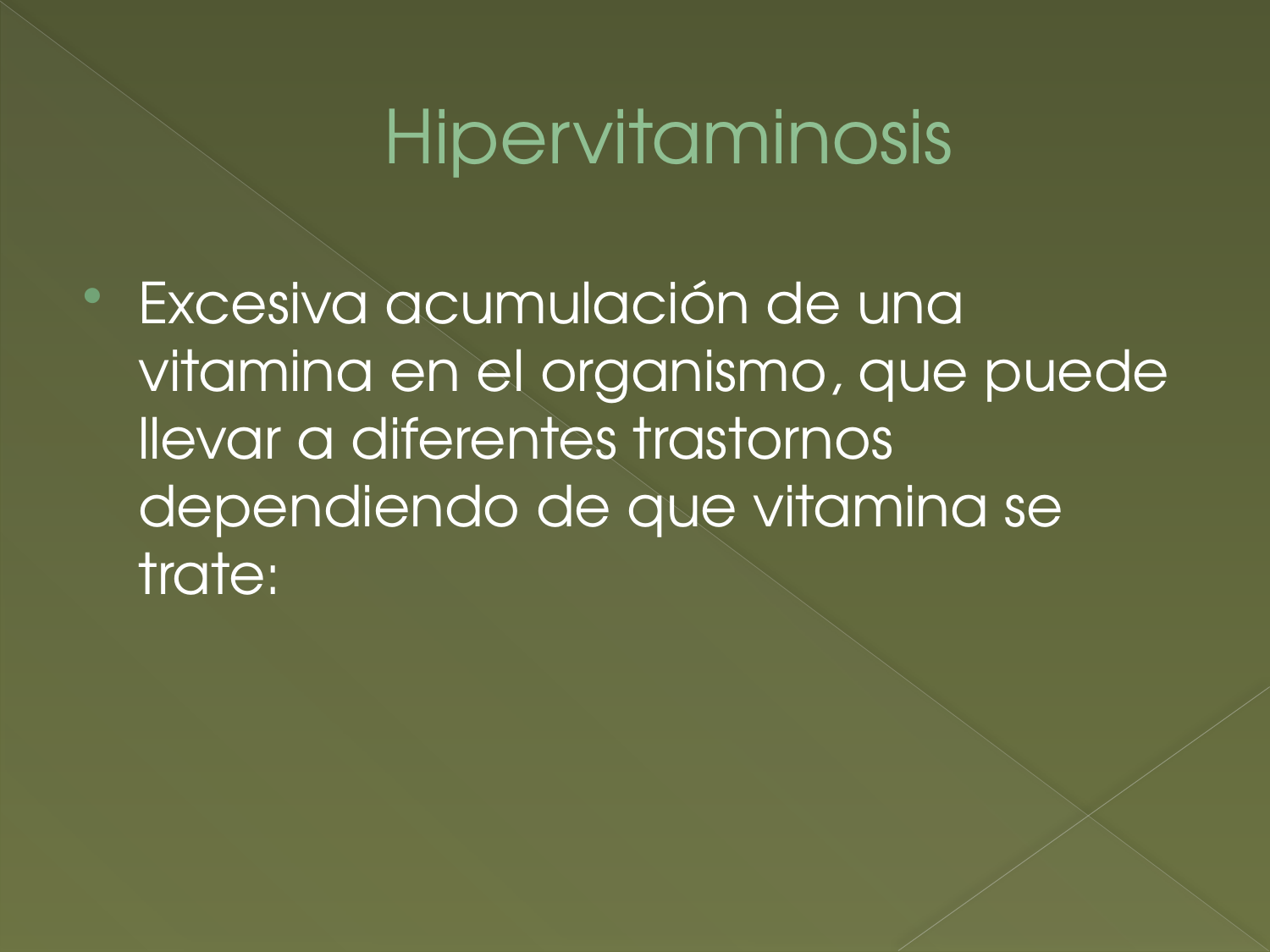

# Hipervitaminosis
Excesiva acumulación de una vitamina en el organismo, que puede llevar a diferentes trastornos dependiendo de que vitamina se trate: